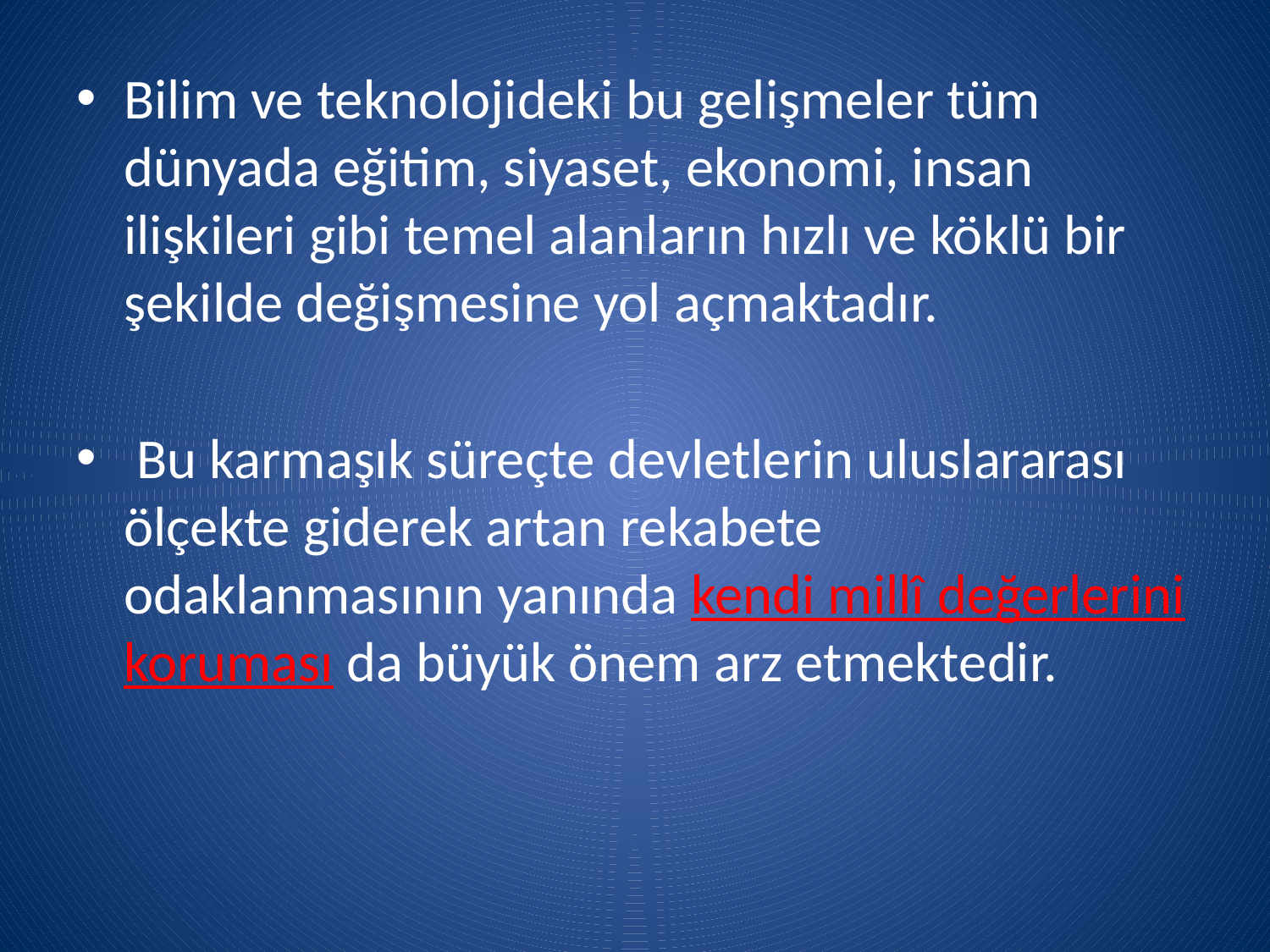

Bilim ve teknolojideki bu gelişmeler tüm dünyada eğitim, siyaset, ekonomi, insan ilişkileri gibi temel alanların hızlı ve köklü bir şekilde değişmesine yol açmaktadır.

 Bu karmaşık süreçte devletlerin uluslararası ölçekte giderek artan rekabete odaklanmasının yanında kendi millî değerlerini koruması da büyük önem arz etmektedir.